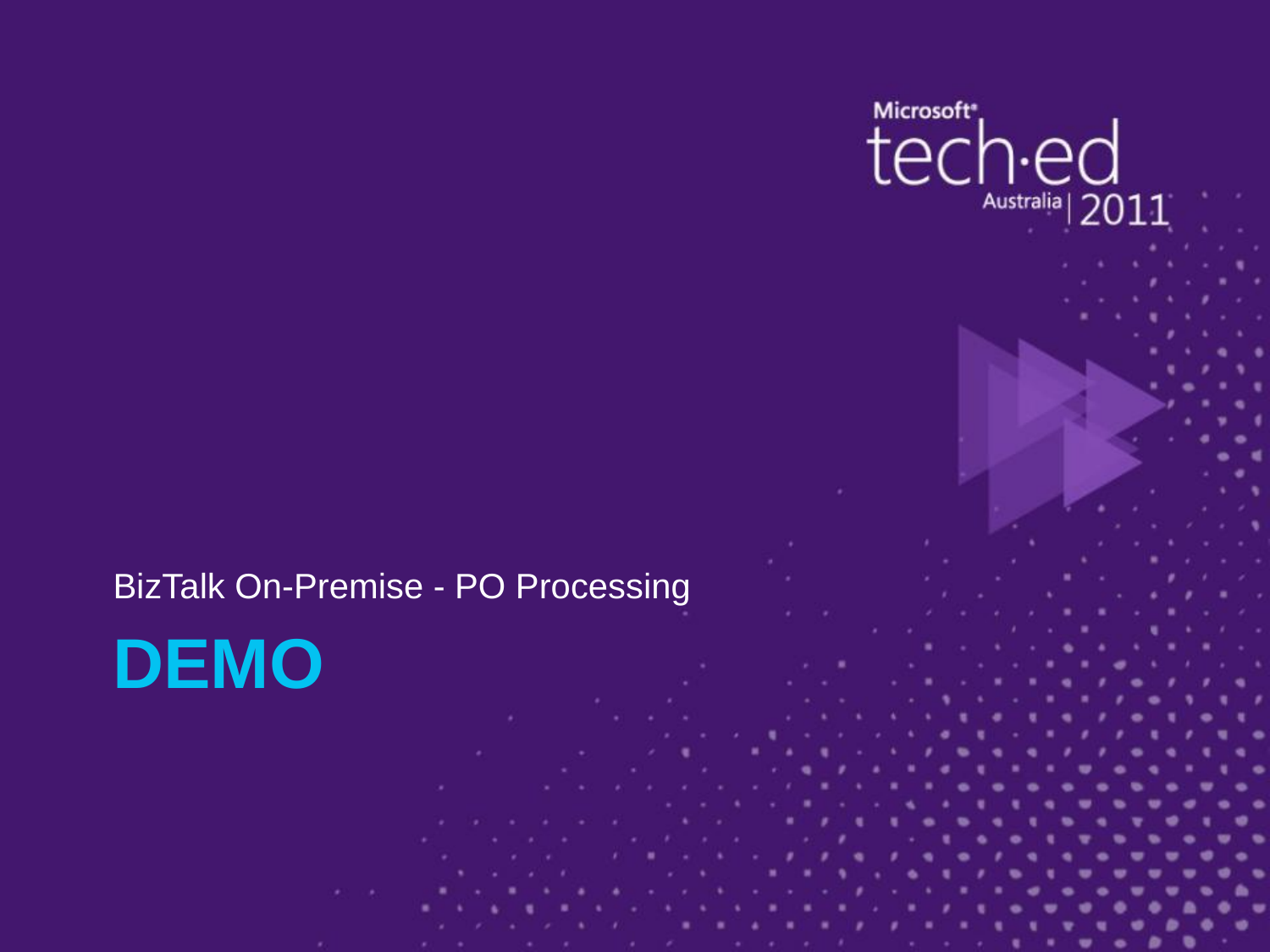

BizTalk On-Premise - PO Processing
# Demo